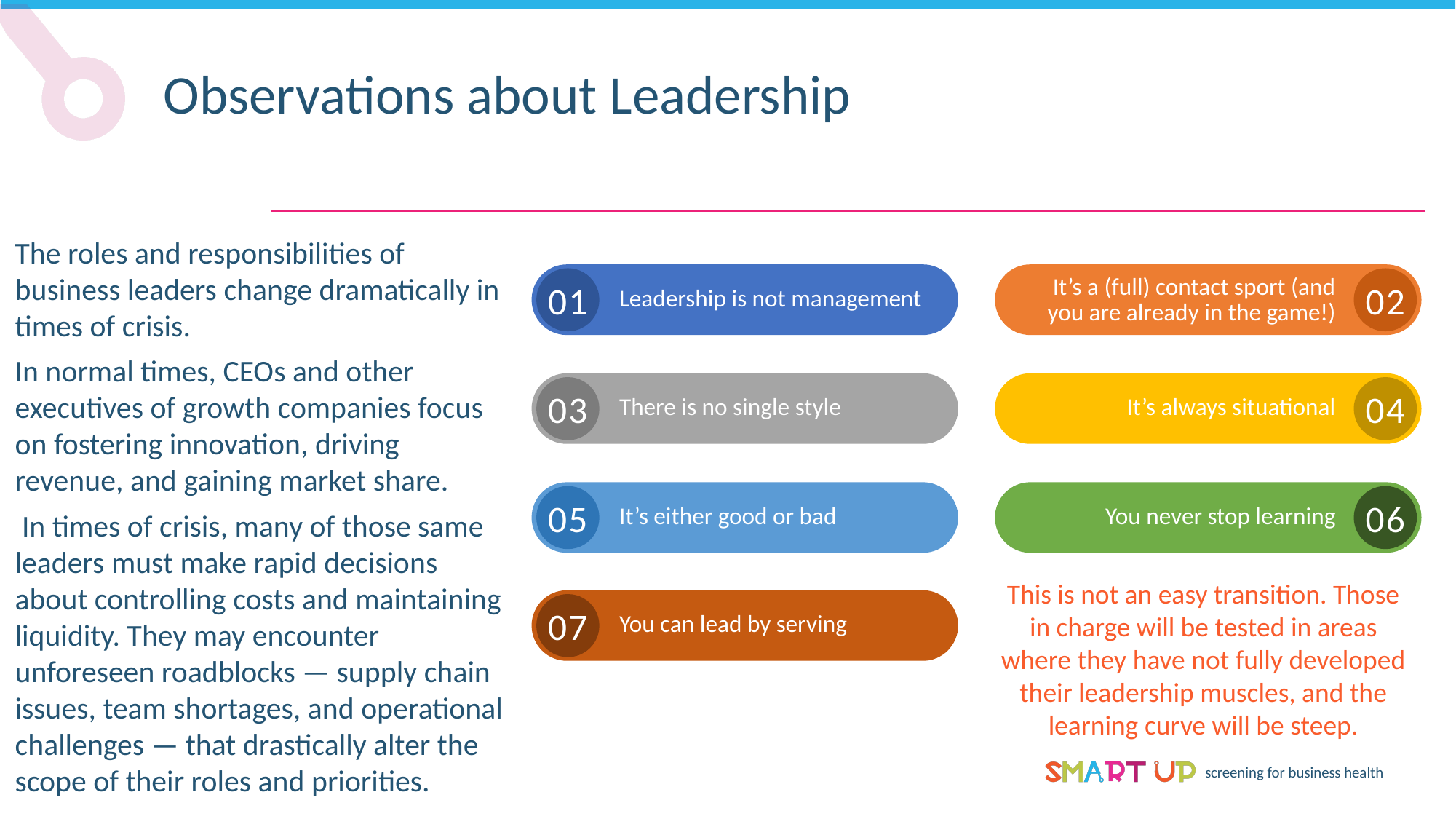

Observations about Leadership
The roles and responsibilities of business leaders change dramatically in times of crisis.
In normal times, CEOs and other executives of growth companies focus on fostering innovation, driving revenue, and gaining market share.
 In times of crisis, many of those same leaders must make rapid decisions about controlling costs and maintaining liquidity. They may encounter unforeseen roadblocks — supply chain issues, team shortages, and operational challenges — that drastically alter the scope of their roles and priorities.

It’s a (full) contact sport (and you are already in the game!)
01
02
Leadership is not management

03
04
There is no single style
It’s always situational

05
06
It’s either good or bad
You never stop learning
This is not an easy transition. Those in charge will be tested in areas where they have not fully developed their leadership muscles, and the learning curve will be steep.

07
You can lead by serving